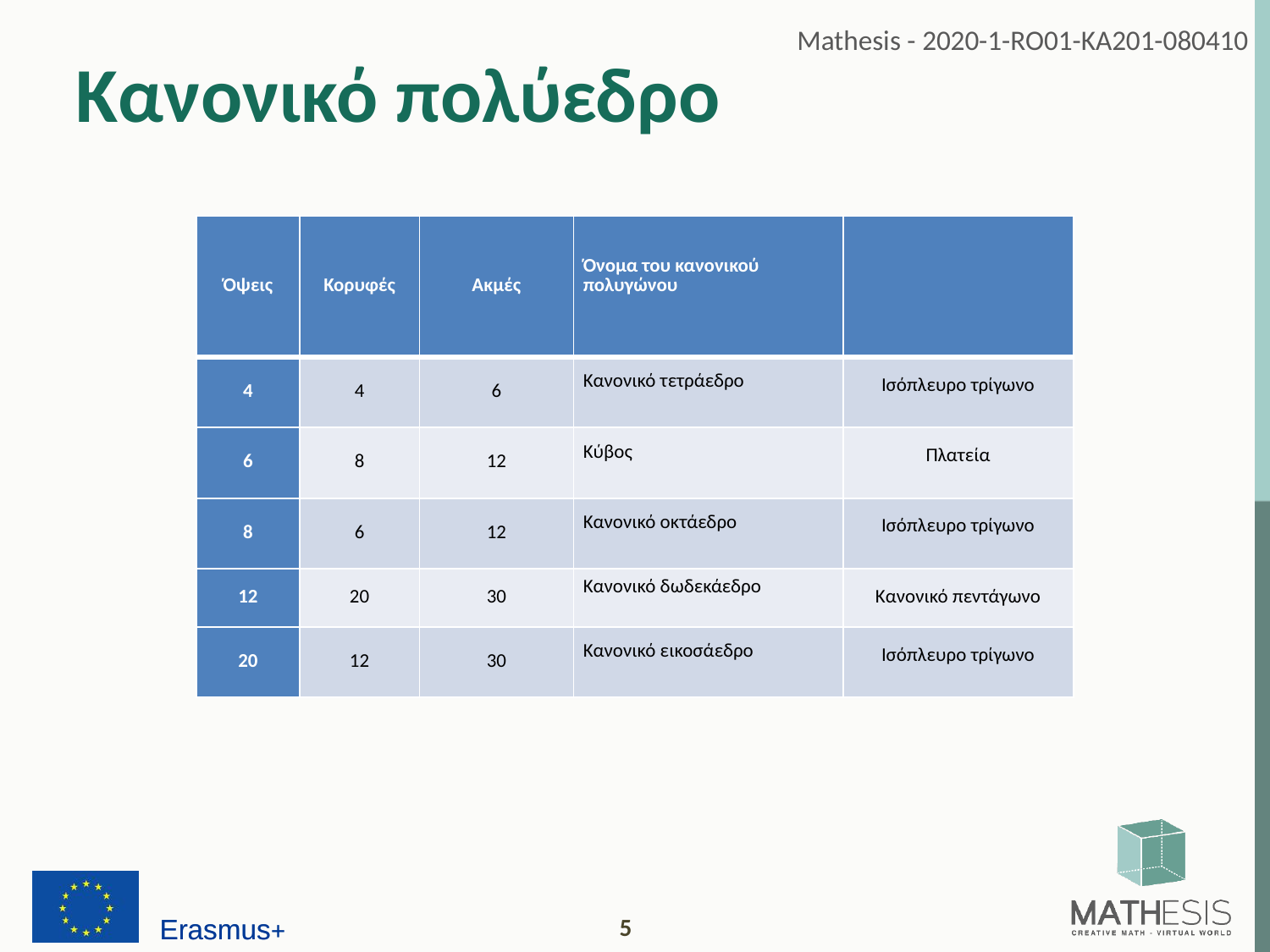

# Κανονικό πολύεδρο

| Όψεις | Κορυφές | Ακμές | Όνομα του κανονικού πολυγώνου |  |
| --- | --- | --- | --- | --- |
| 4 | 4 | 6 | Κανονικό τετράεδρο | Ισόπλευρο τρίγωνο |
| 6 | 8 | 12 | Κύβος | Πλατεία |
| 8 | 6 | 12 | Κανονικό οκτάεδρο | Ισόπλευρο τρίγωνο |
| 12 | 20 | 30 | Κανονικό δωδεκάεδρο | Κανονικό πεντάγωνο |
| 20 | 12 | 30 | Κανονικό εικοσάεδρο | Ισόπλευρο τρίγωνο |